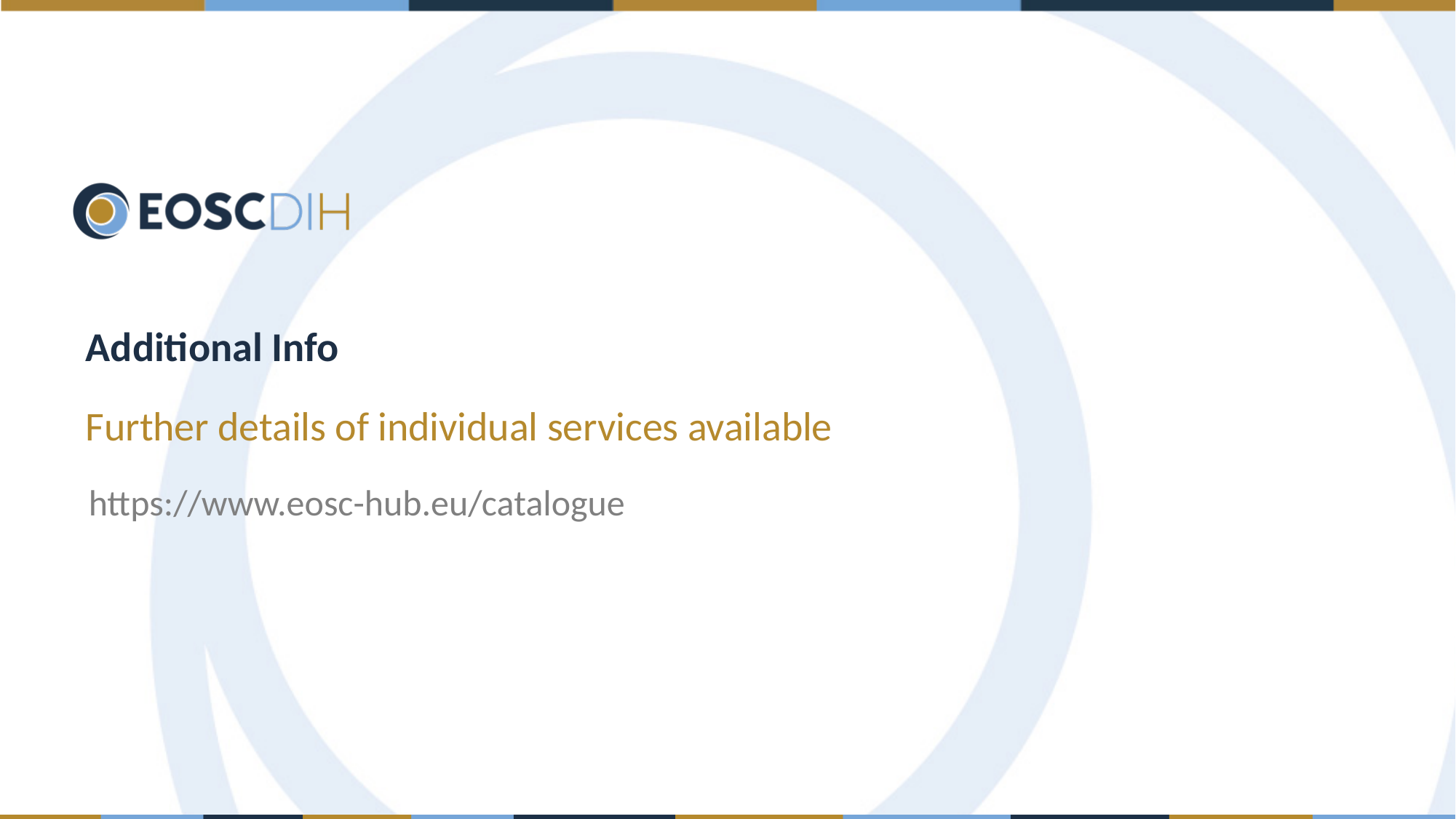

# Additional Info
Further details of individual services available
https://www.eosc-hub.eu/catalogue